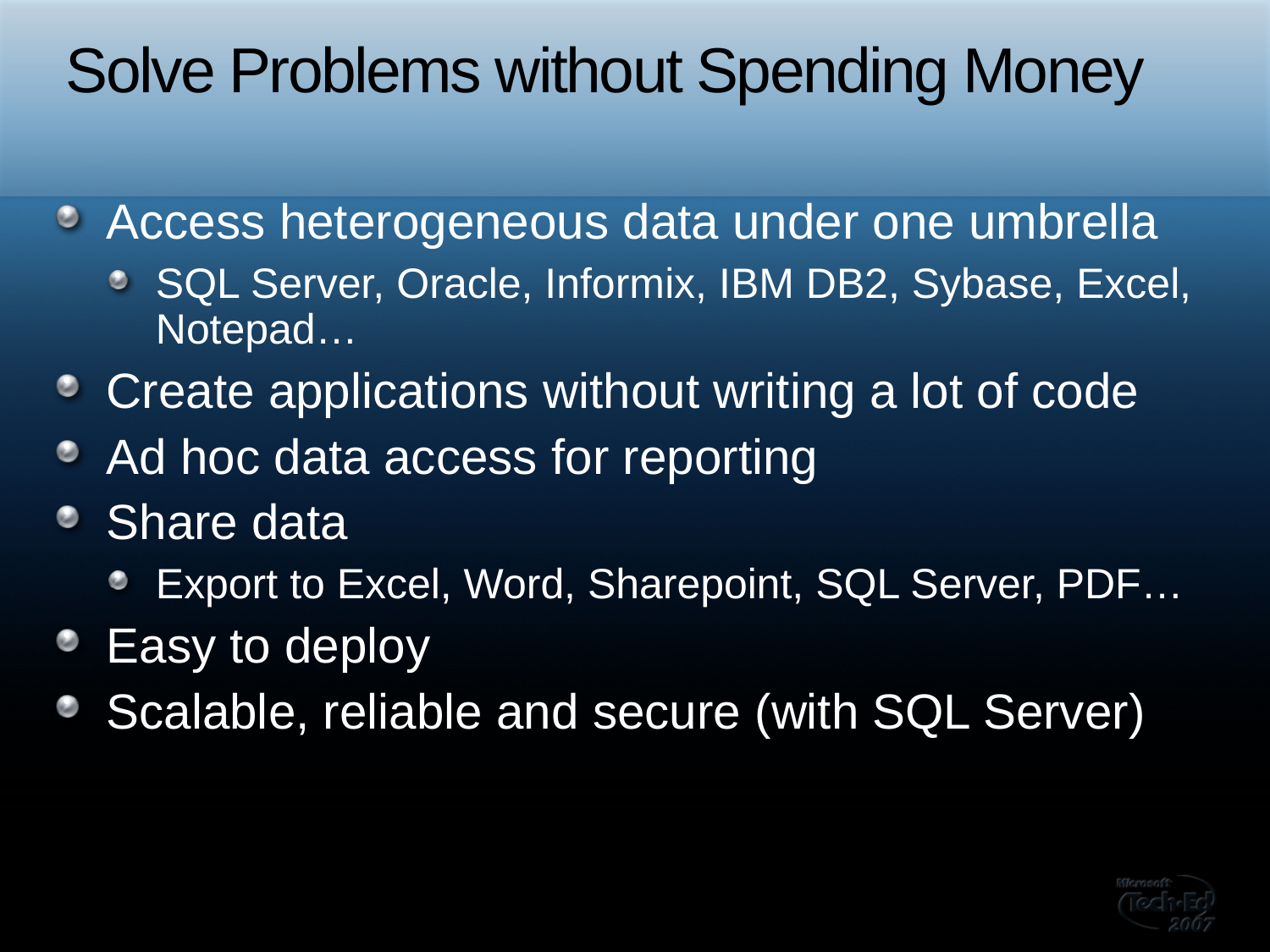

# Solve Problems without Spending Money
Access heterogeneous data under one umbrella
SQL Server, Oracle, Informix, IBM DB2, Sybase, Excel, Notepad…
Create applications without writing a lot of code
Ad hoc data access for reporting
Share data
Export to Excel, Word, Sharepoint, SQL Server, PDF…
Easy to deploy
Scalable, reliable and secure (with SQL Server)